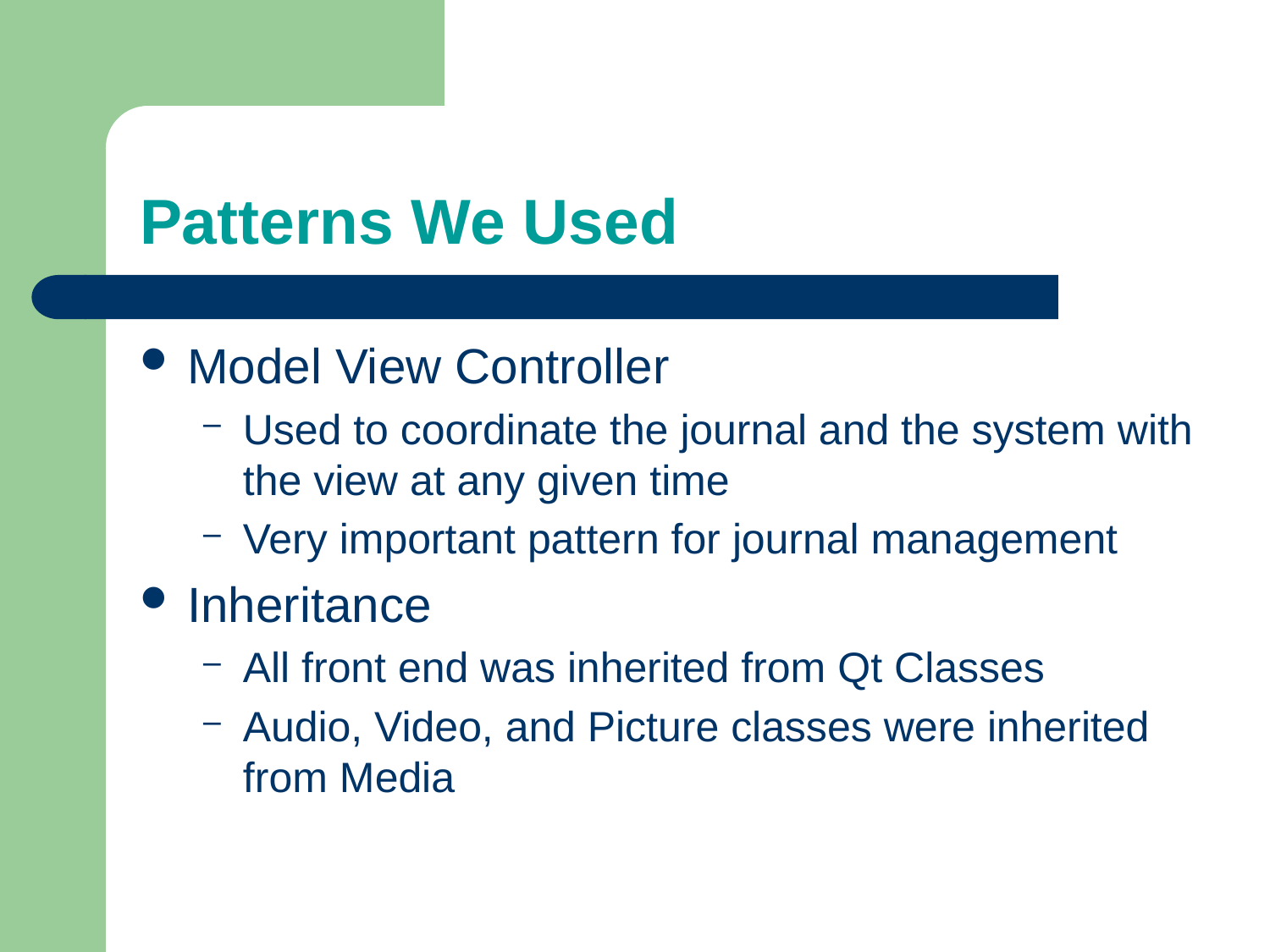

# Patterns We Used
Model View Controller
Used to coordinate the journal and the system with the view at any given time
Very important pattern for journal management
Inheritance
All front end was inherited from Qt Classes
Audio, Video, and Picture classes were inherited from Media